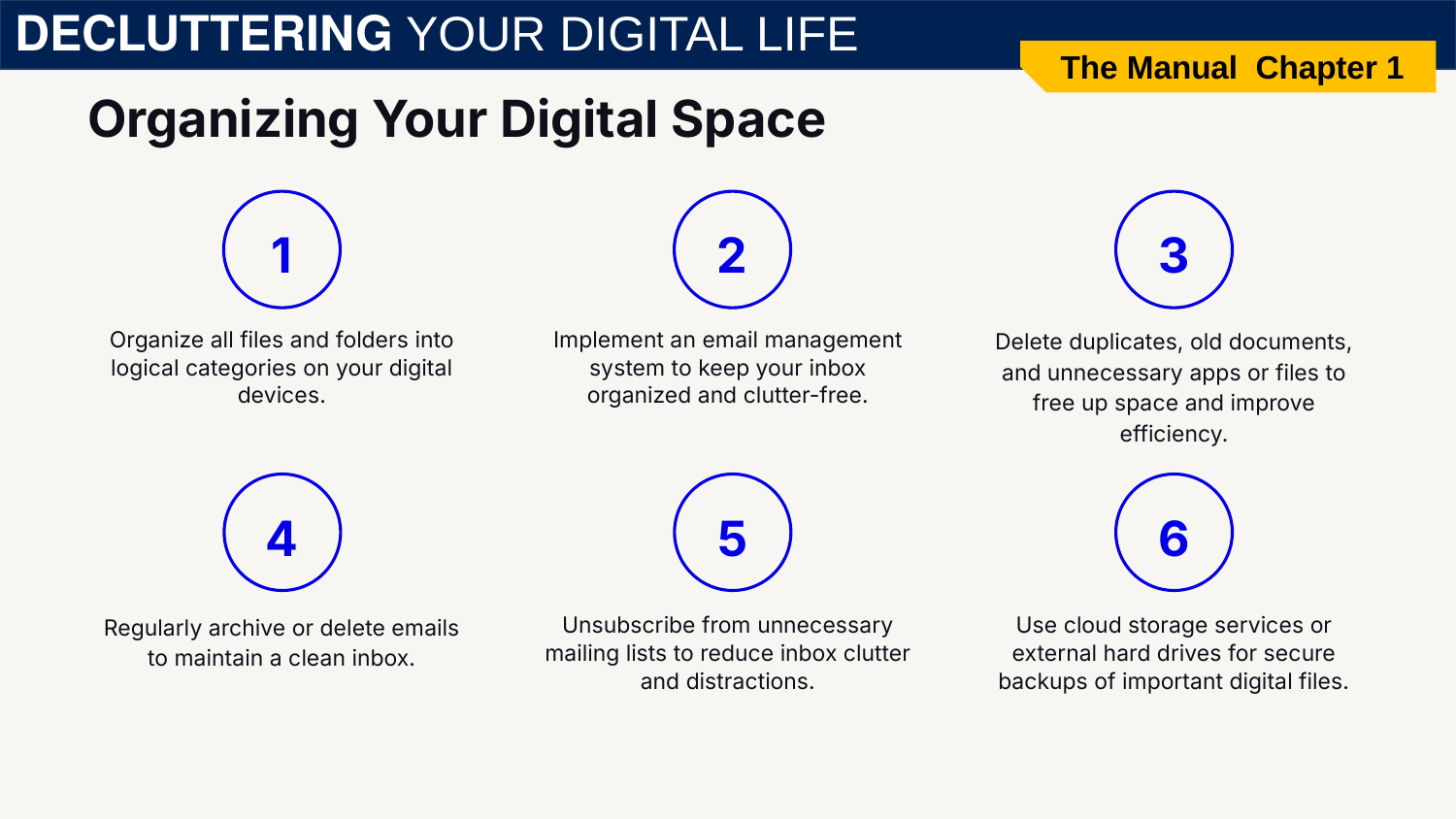

DECLUTTERING YOUR DIGITAL LIFE
The Manual  Chapter 1

# Organizing Your Digital Space

1
2
3
Organize all files and folders into logical categories on your digital devices.
Implement an email management system to keep your inbox organized and clutter-free.
Delete duplicates, old documents, and unnecessary apps or files to free up space and improve efficiency.

4
5
6
Regularly archive or delete emails to maintain a clean inbox.
Unsubscribe from unnecessary mailing lists to reduce inbox clutter and distractions.
Use cloud storage services or external hard drives for secure backups of important digital files.